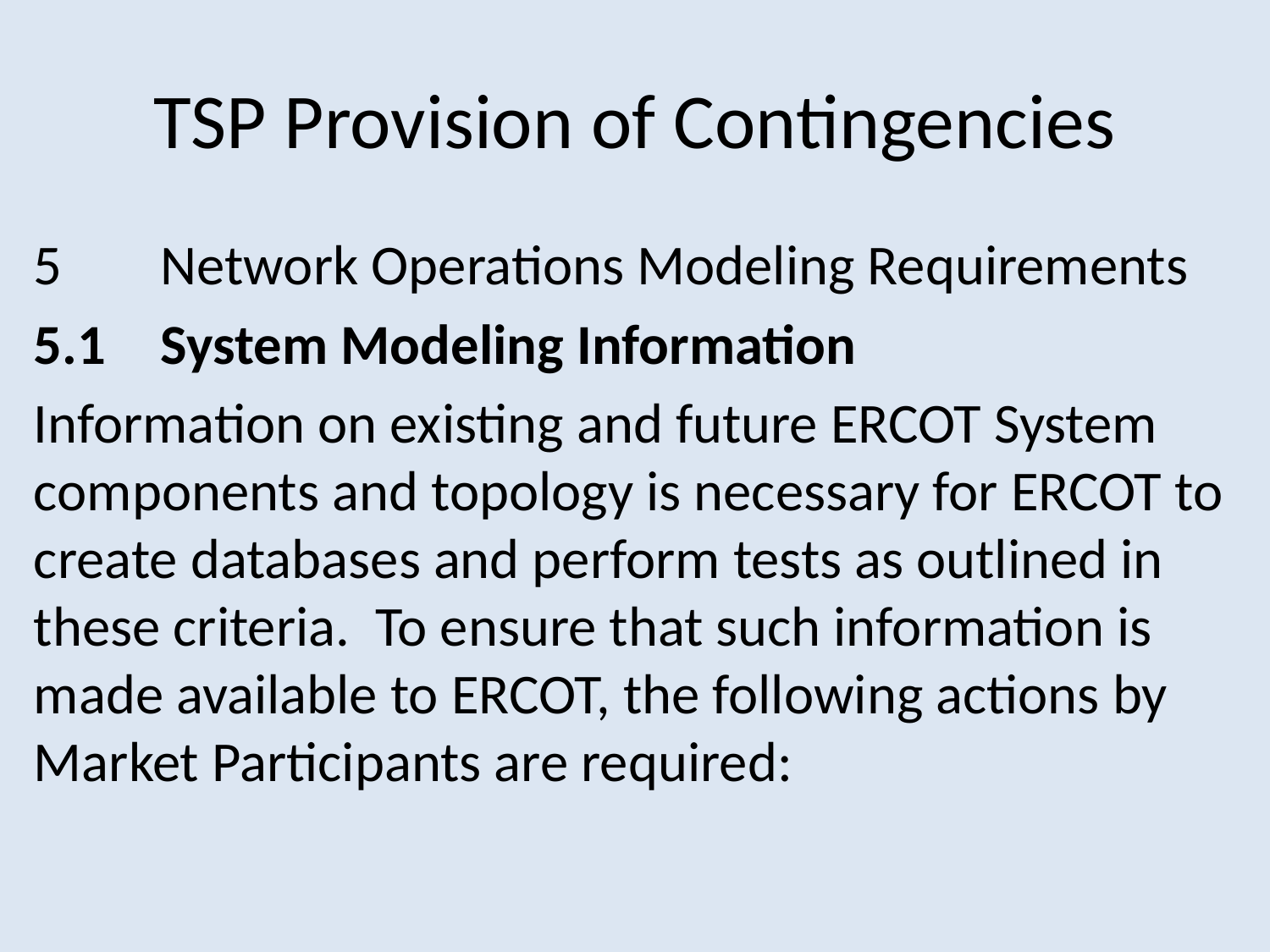

# TSP Provision of Contingencies
5	Network Operations Modeling Requirements
5.1	System Modeling Information
Information on existing and future ERCOT System components and topology is necessary for ERCOT to create databases and perform tests as outlined in these criteria.  To ensure that such information is made available to ERCOT, the following actions by Market Participants are required: